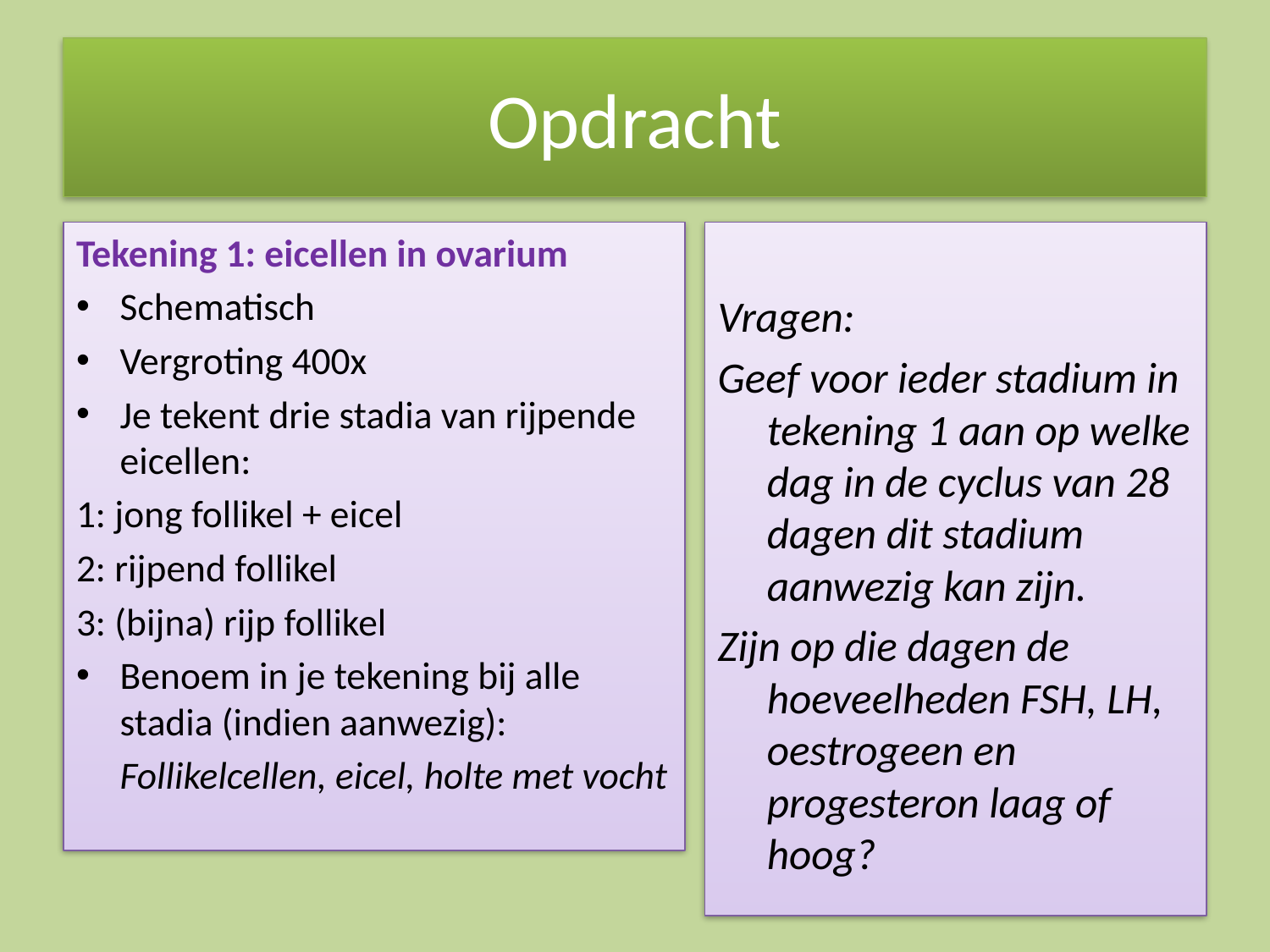

# Opdracht
Tekening 1: eicellen in ovarium
Schematisch
Vergroting 400x
Je tekent drie stadia van rijpende eicellen:
1: jong follikel + eicel
2: rijpend follikel
3: (bijna) rijp follikel
Benoem in je tekening bij alle stadia (indien aanwezig):
	Follikelcellen, eicel, holte met vocht

Vragen:
Geef voor ieder stadium in tekening 1 aan op welke dag in de cyclus van 28 dagen dit stadium aanwezig kan zijn.
Zijn op die dagen de hoeveelheden FSH, LH, oestrogeen en progesteron laag of hoog?